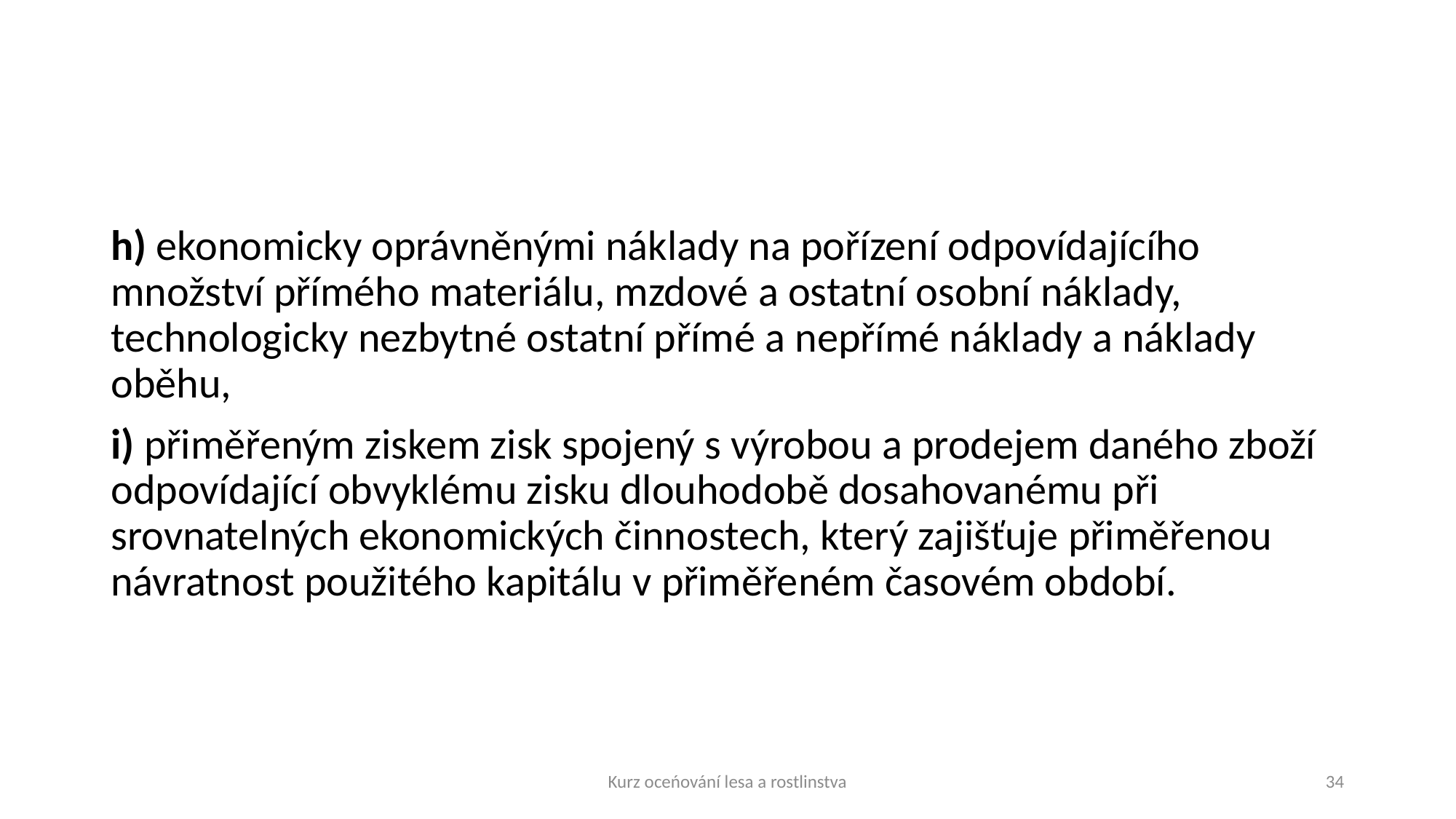

#
h) ekonomicky oprávněnými náklady na pořízení odpovídajícího množství přímého materiálu, mzdové a ostatní osobní náklady, technologicky nezbytné ostatní přímé a nepřímé náklady a náklady oběhu,
i) přiměřeným ziskem zisk spojený s výrobou a prodejem daného zboží odpovídající obvyklému zisku dlouhodobě dosahovanému při srovnatelných ekonomických činnostech, který zajišťuje přiměřenou návratnost použitého kapitálu v přiměřeném časovém období.

Kurz oceńování lesa a rostlinstva
34